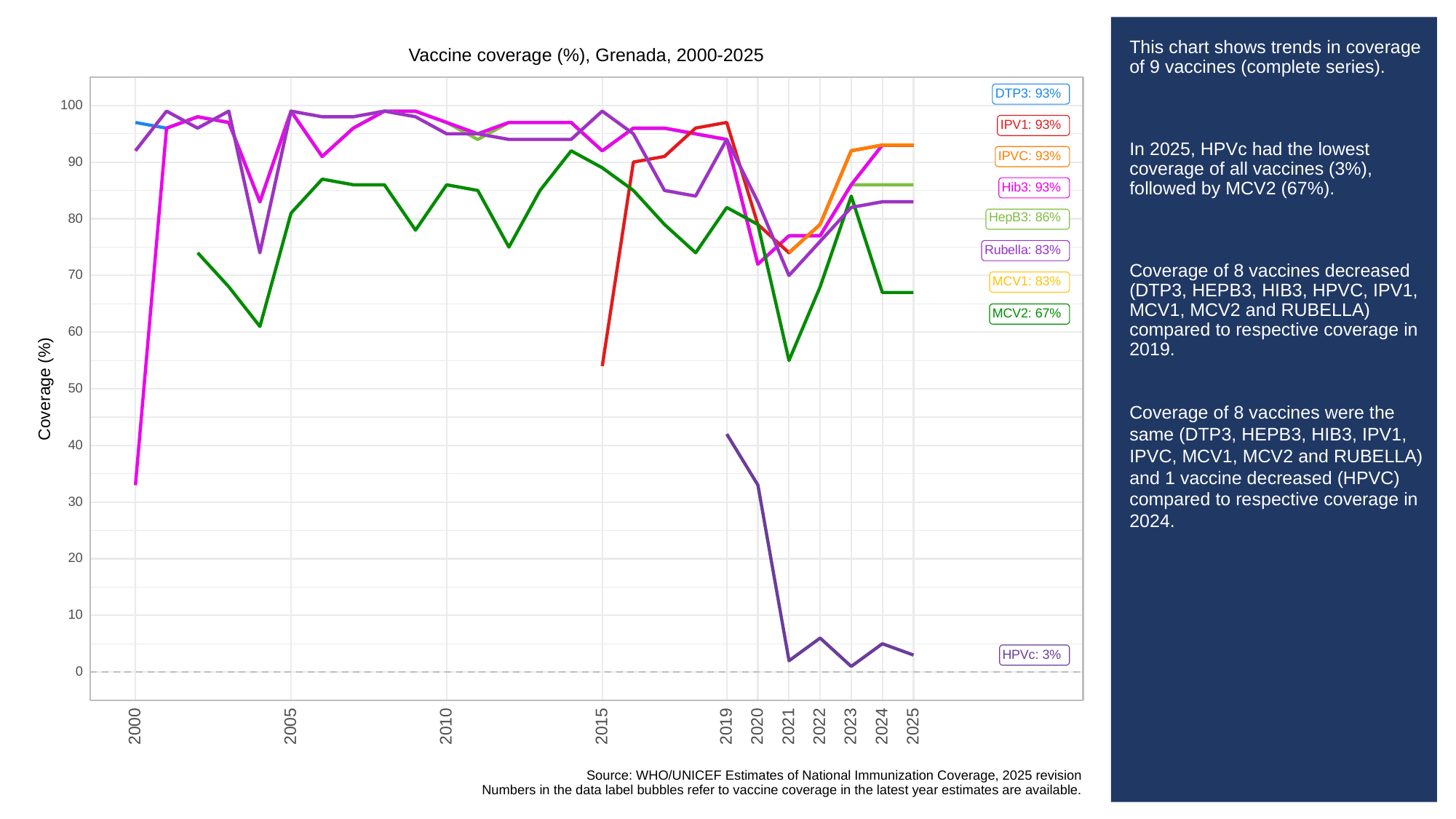

# This chart shows trends in coverage of 9 vaccines (complete series).

In 2025, HPVc had the lowest coverage of all vaccines (3%), followed by MCV2 (67%).

Coverage of 8 vaccines decreased (DTP3, HEPB3, HIB3, HPVC, IPV1, MCV1, MCV2 and RUBELLA) compared to respective coverage in 2019.

Coverage of 8 vaccines were the same (DTP3, HEPB3, HIB3, IPV1, IPVC, MCV1, MCV2 and RUBELLA) and 1 vaccine decreased (HPVC) compared to respective coverage in 2024.

Vaccine coverage (%), Grenada, 2000-2025

DTP3: 93%

100

IPV1: 93%

IPVC: 93%
90

Hib3: 93%

HepB3: 86%
80

Rubella: 83%

70

MCV1: 83%

MCV2: 67%
60

Coverage (%)
50

40

30

20

10

HPVc: 3%

0

2023
2000
2005
2010
2015
2019
2020
2021
2022
2024
2025
Source: WHO/UNICEF Estimates of National Immunization Coverage, 2025 revision
Numbers in the data label bubbles refer to vaccine coverage in the latest year estimates are available.